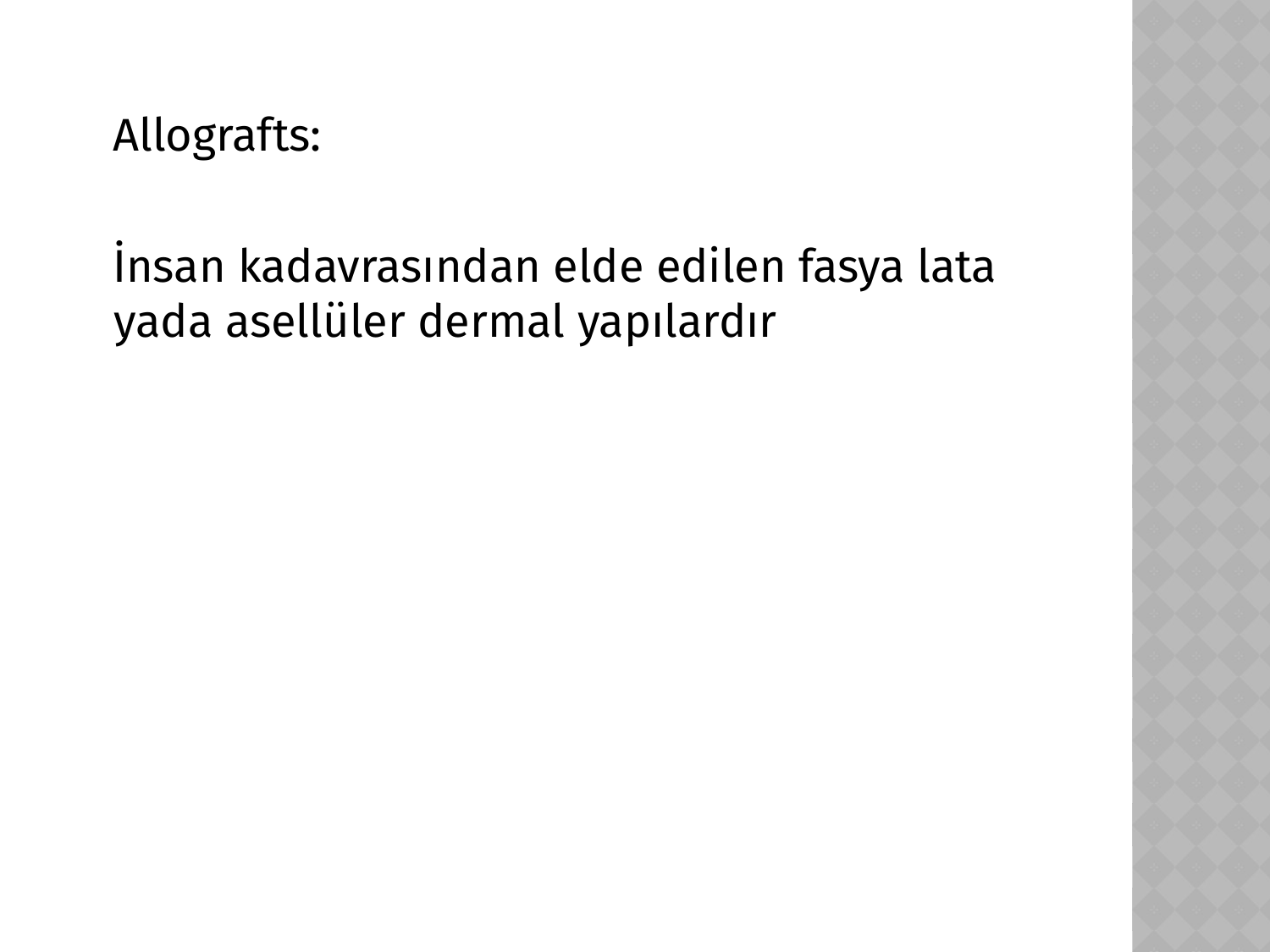

Allografts:

   İnsan kadavrasından elde edilen fasya lata yada asellüler dermal yapılardır